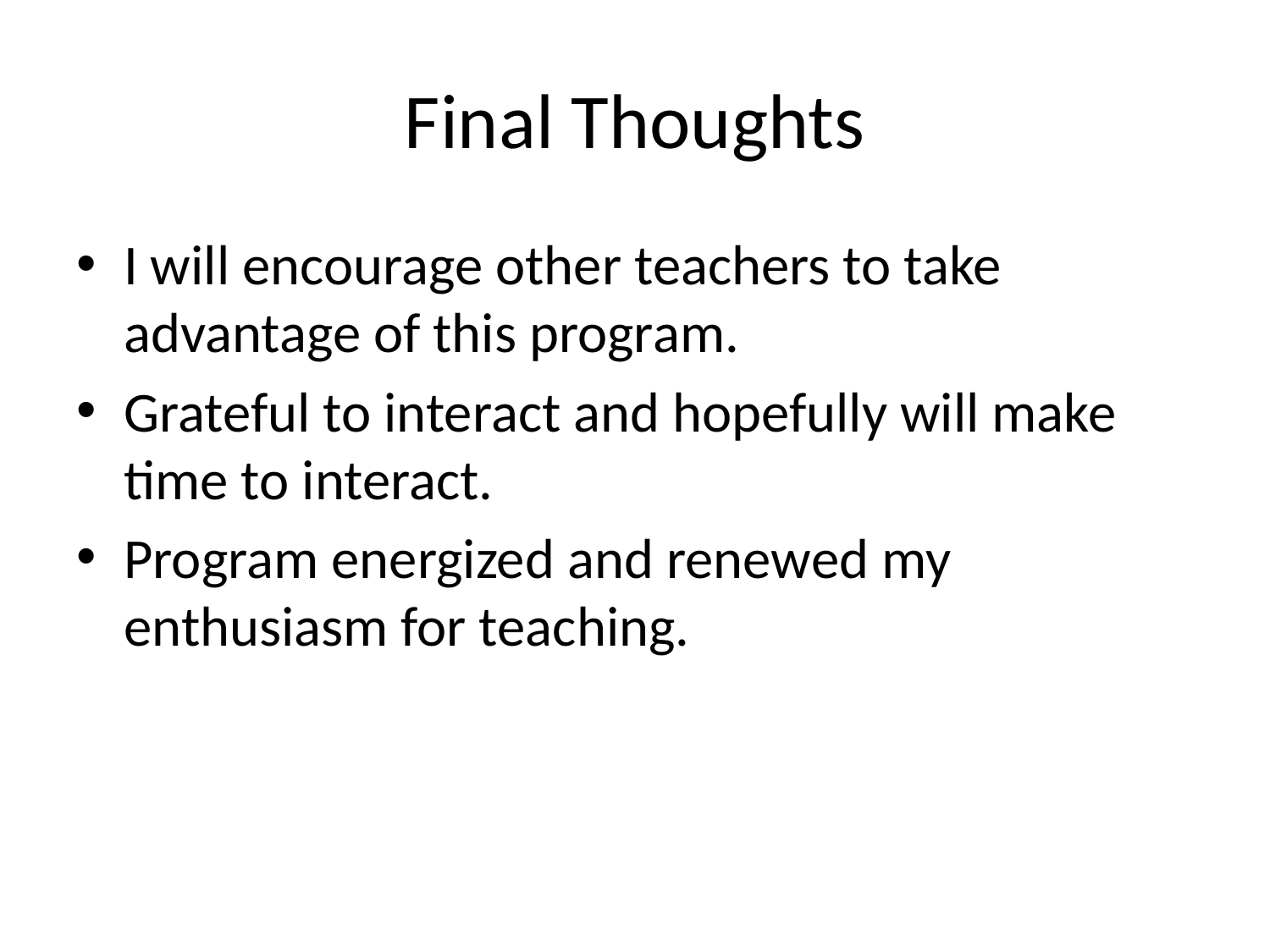

# Final Thoughts
I will encourage other teachers to take advantage of this program.
Grateful to interact and hopefully will make time to interact.
Program energized and renewed my enthusiasm for teaching.